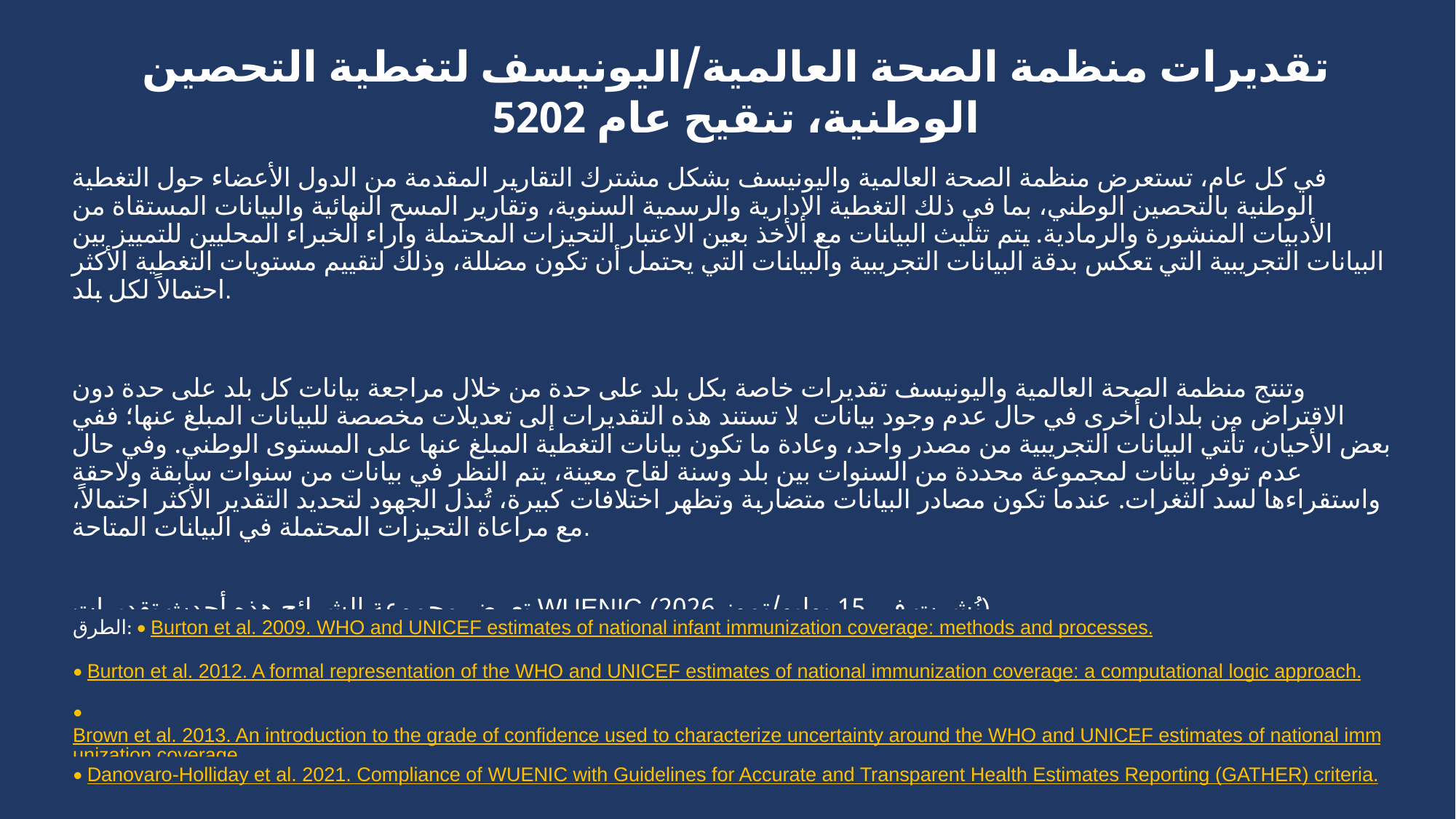

# تقديرات منظمة الصحة العالمية/اليونيسف لتغطية التحصين الوطنية، تنقيح عام 5202
في كل عام، تستعرض منظمة الصحة العالمية واليونيسف بشكل مشترك التقارير المقدمة من الدول الأعضاء حول التغطية الوطنية بالتحصين الوطني، بما في ذلك التغطية الإدارية والرسمية السنوية، وتقارير المسح النهائية والبيانات المستقاة من الأدبيات المنشورة والرمادية. يتم تثليث البيانات مع الأخذ بعين الاعتبار التحيزات المحتملة وآراء الخبراء المحليين للتمييز بين البيانات التجريبية التي تعكس بدقة البيانات التجريبية والبيانات التي يحتمل أن تكون مضللة، وذلك لتقييم مستويات التغطية الأكثر احتمالاً لكل بلد.

وتنتج منظمة الصحة العالمية واليونيسف تقديرات خاصة بكل بلد على حدة من خلال مراجعة بيانات كل بلد على حدة دون الاقتراض من بلدان أخرى في حال عدم وجود بيانات. لا تستند هذه التقديرات إلى تعديلات مخصصة للبيانات المبلغ عنها؛ ففي بعض الأحيان، تأتي البيانات التجريبية من مصدر واحد، وعادة ما تكون بيانات التغطية المبلغ عنها على المستوى الوطني. وفي حال عدم توفر بيانات لمجموعة محددة من السنوات بين بلد وسنة لقاح معينة، يتم النظر في بيانات من سنوات سابقة ولاحقة واستقراءها لسد الثغرات. عندما تكون مصادر البيانات متضاربة وتظهر اختلافات كبيرة، تُبذل الجهود لتحديد التقدير الأكثر احتمالاً، مع مراعاة التحيزات المحتملة في البيانات المتاحة.

تعرض مجموعة الشرائح هذه أحدث تقديرات WUENIC (نُشرت في 15 يوليو/تموز 2026).
الطرق: • Burton et al. 2009. WHO and UNICEF estimates of national infant immunization coverage: methods and processes.
• Burton et al. 2012. A formal representation of the WHO and UNICEF estimates of national immunization coverage: a computational logic approach.
• Brown et al. 2013. An introduction to the grade of confidence used to characterize uncertainty around the WHO and UNICEF estimates of national immunization coverage.
• Danovaro-Holliday et al. 2021. Compliance of WUENIC with Guidelines for Accurate and Transparent Health Estimates Reporting (GATHER) criteria.